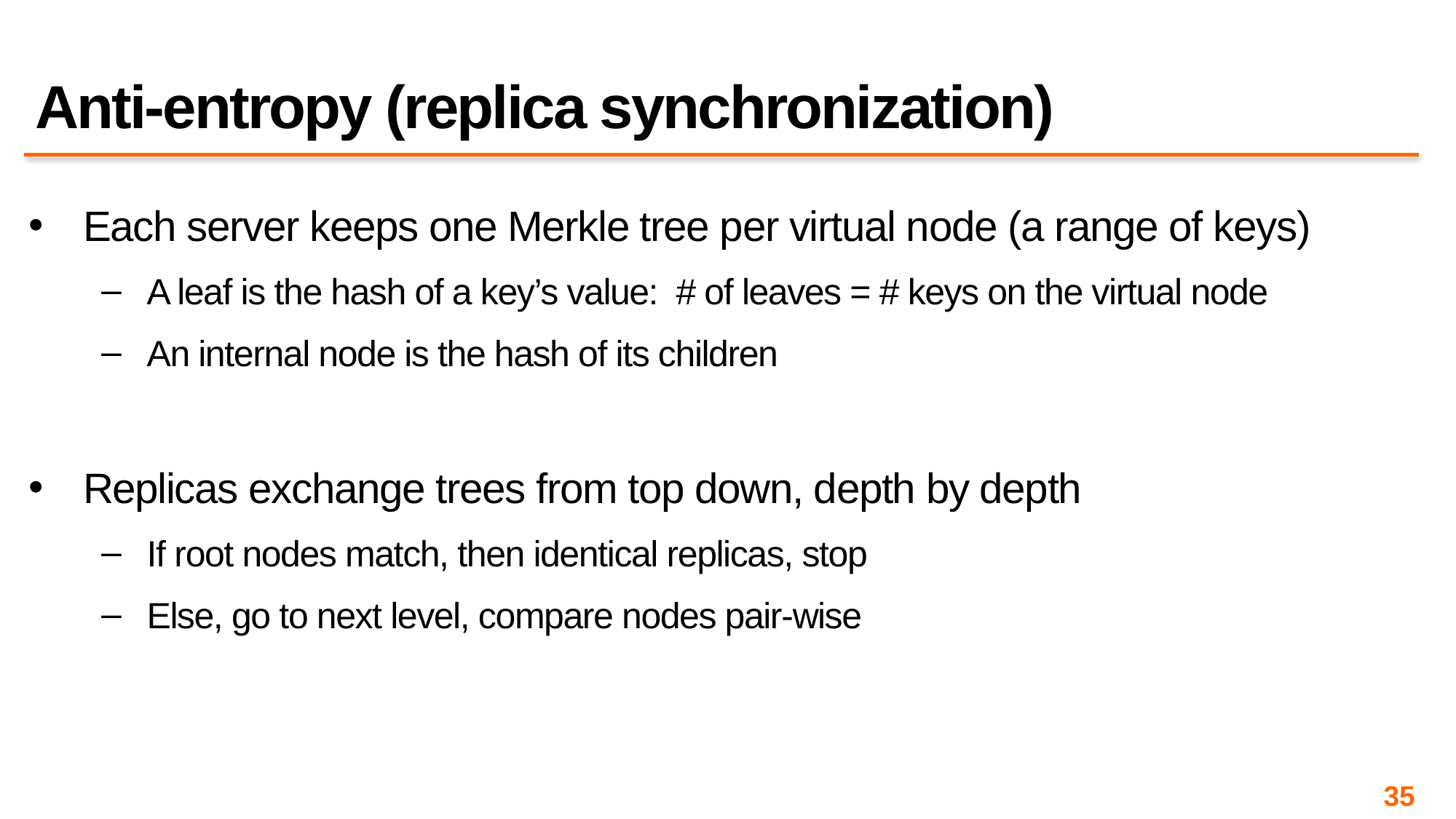

# Anti-entropy (replica synchronization)
Each server keeps one Merkle tree per virtual node (a range of keys)
A leaf is the hash of a key’s value:  # of leaves = # keys on the virtual node
An internal node is the hash of its children

Replicas exchange trees from top down, depth by depth
If root nodes match, then identical replicas, stop
Else, go to next level, compare nodes pair-wise

35